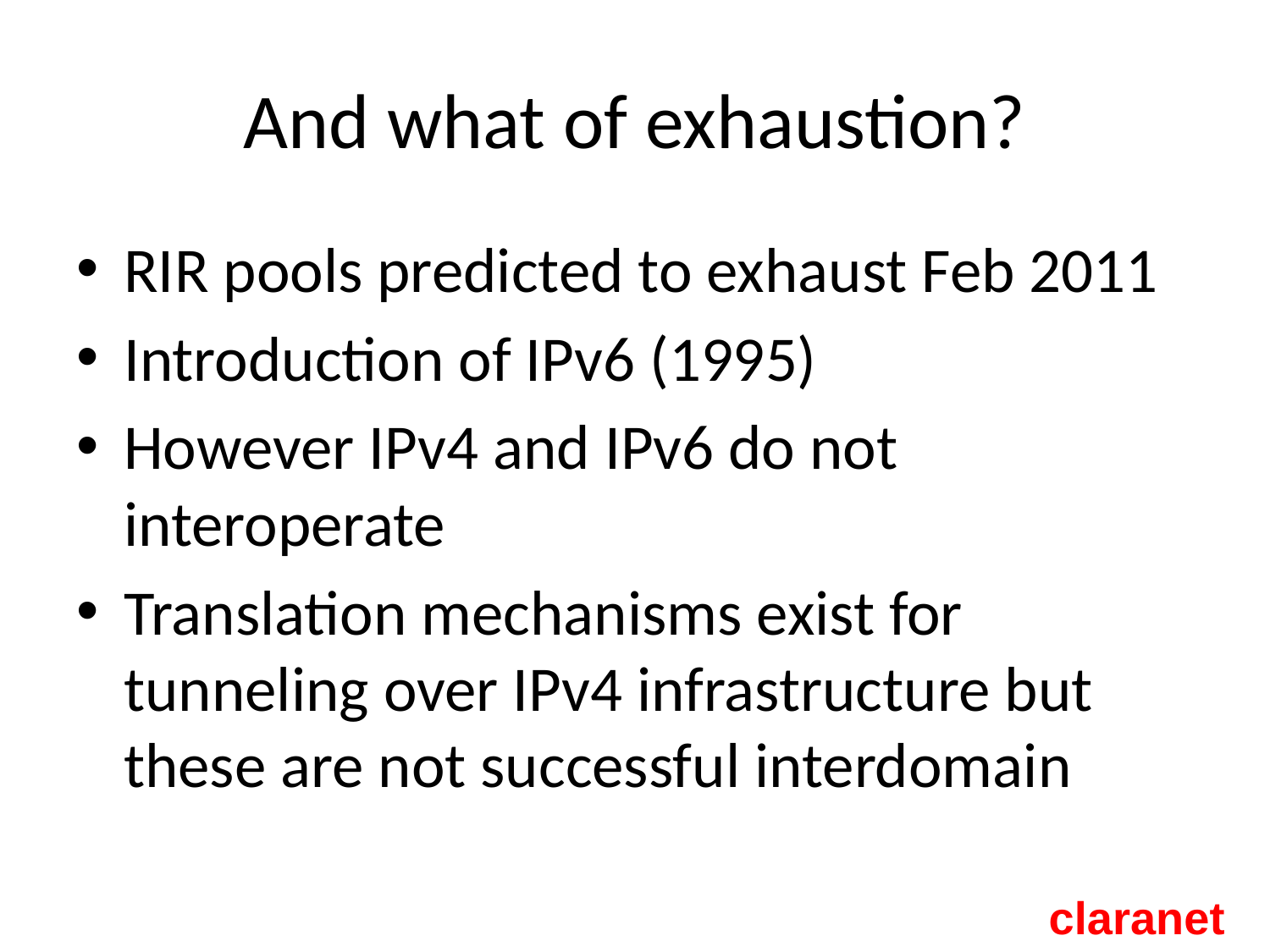

# And what of exhaustion?
RIR pools predicted to exhaust Feb 2011
Introduction of IPv6 (1995)
However IPv4 and IPv6 do not interoperate
Translation mechanisms exist for tunneling over IPv4 infrastructure but these are not successful interdomain